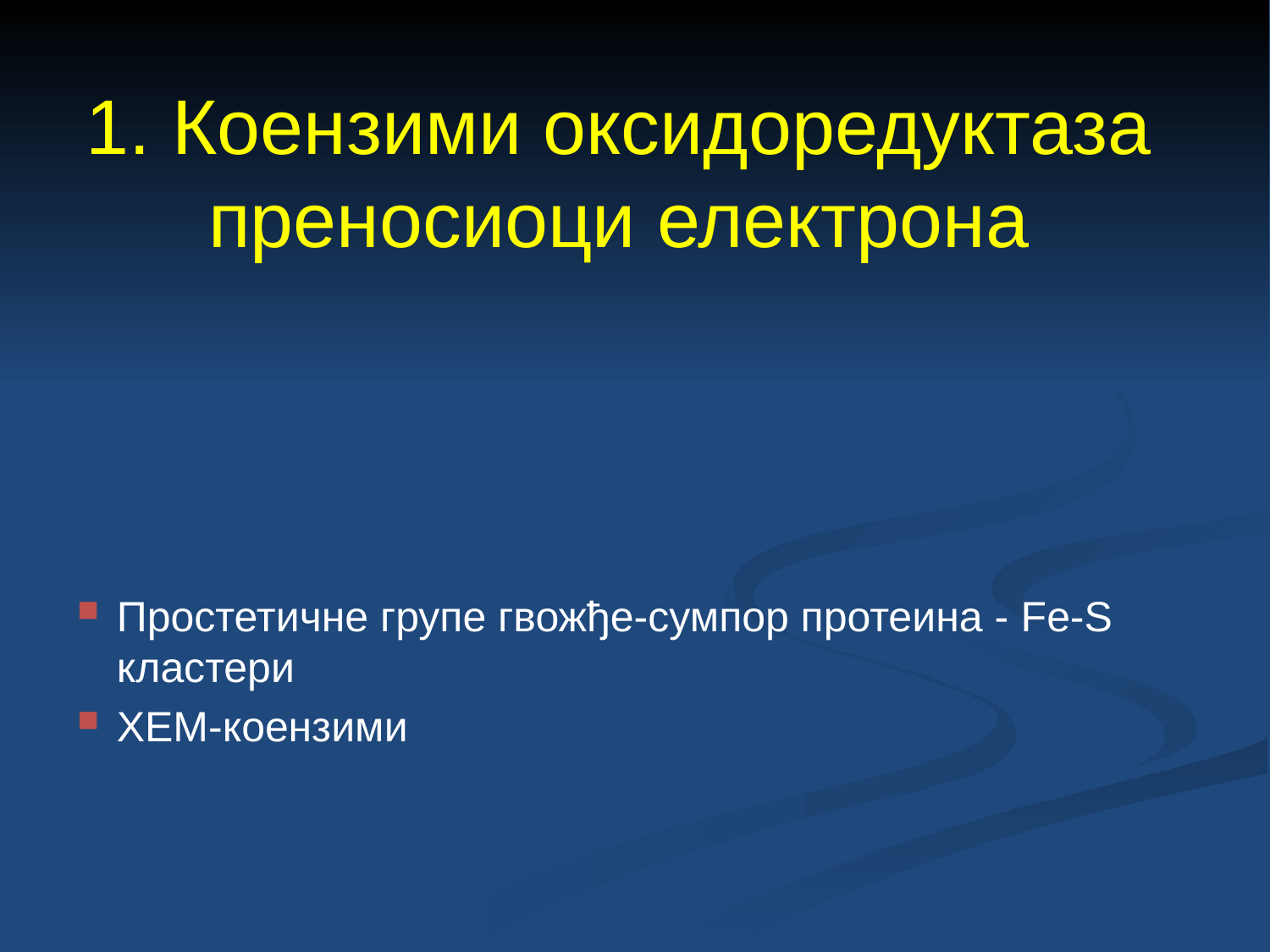

# 1. Коензими оксидоредуктаза преносиоци електрона

Простетичне групе гвожђе-сумпор протеина - Fе-S кластери
ХЕМ-коензими